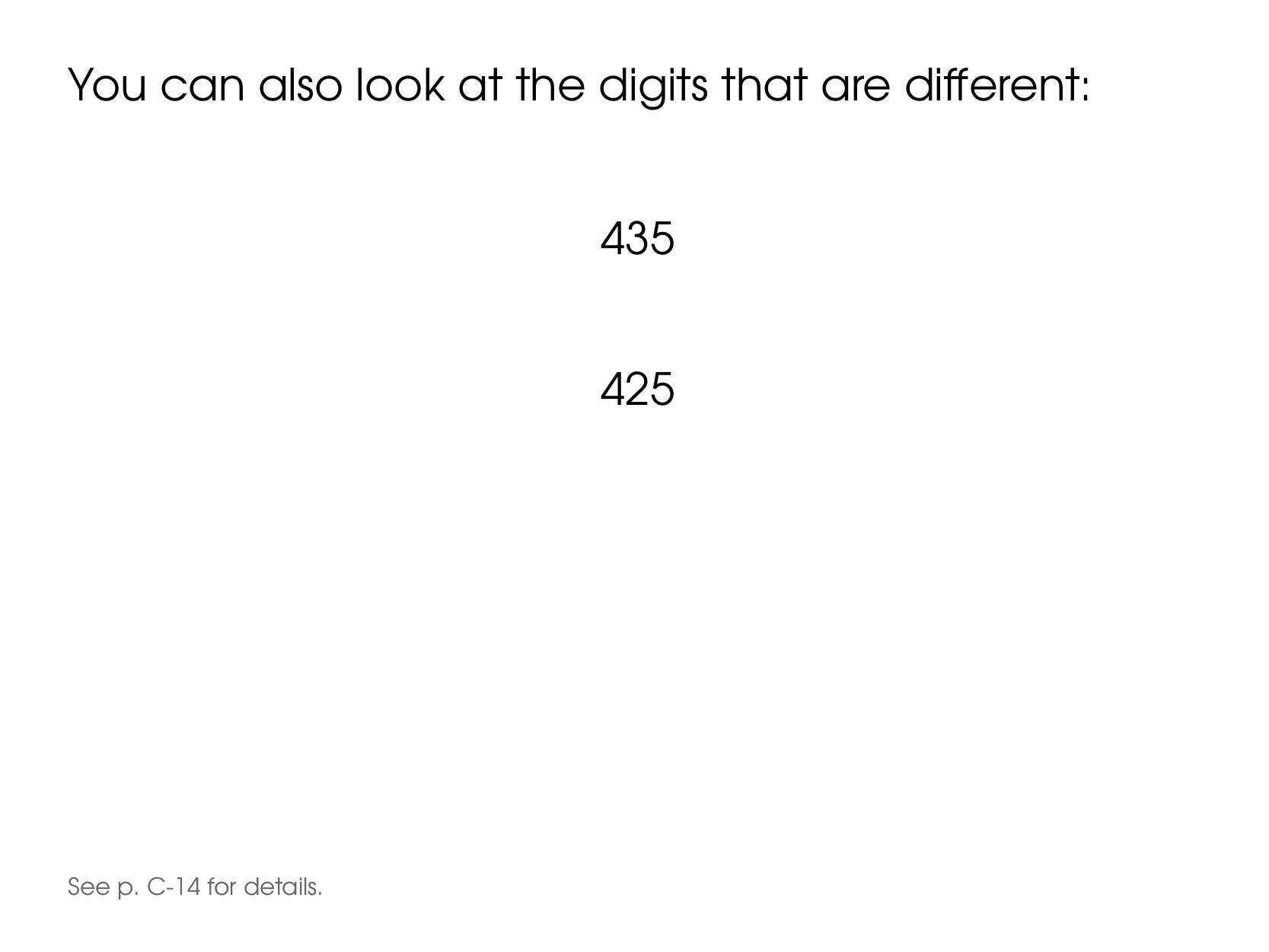

You can also look at the digits that are different:
435
425
See p. C-14 for details.